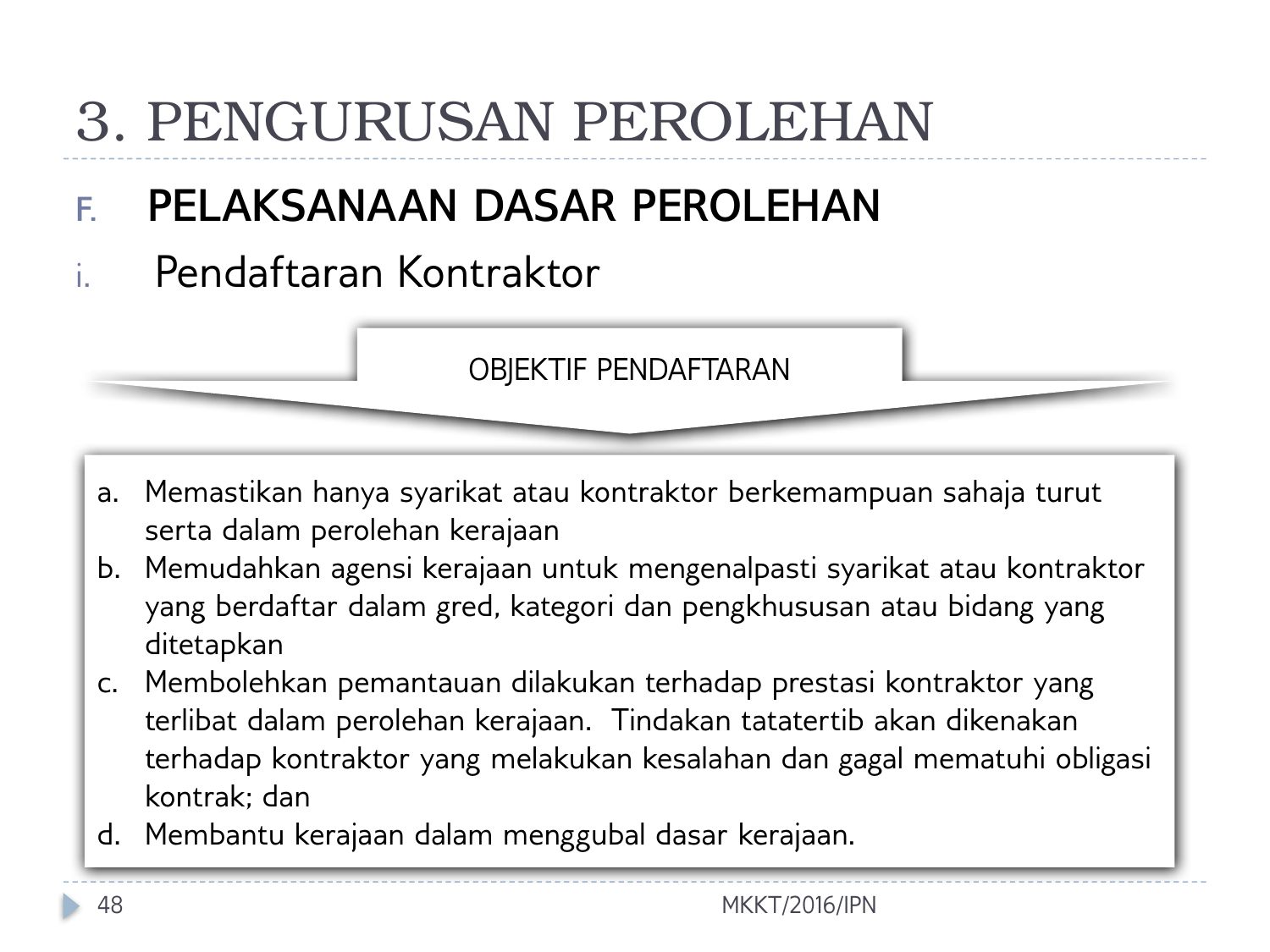

# 3. PENGURUSAN PEROLEHAN
PELAKSANAAN DASAR PEROLEHAN
Pendaftaran Kontraktor
OBJEKTIF PENDAFTARAN
Memastikan hanya syarikat atau kontraktor berkemampuan sahaja turut serta dalam perolehan kerajaan
Memudahkan agensi kerajaan untuk mengenalpasti syarikat atau kontraktor yang berdaftar dalam gred, kategori dan pengkhususan atau bidang yang ditetapkan
Membolehkan pemantauan dilakukan terhadap prestasi kontraktor yang terlibat dalam perolehan kerajaan.  Tindakan tatatertib akan dikenakan terhadap kontraktor yang melakukan kesalahan dan gagal mematuhi obligasi kontrak; dan
Membantu kerajaan dalam menggubal dasar kerajaan.
48
MKKT/2016/IPN